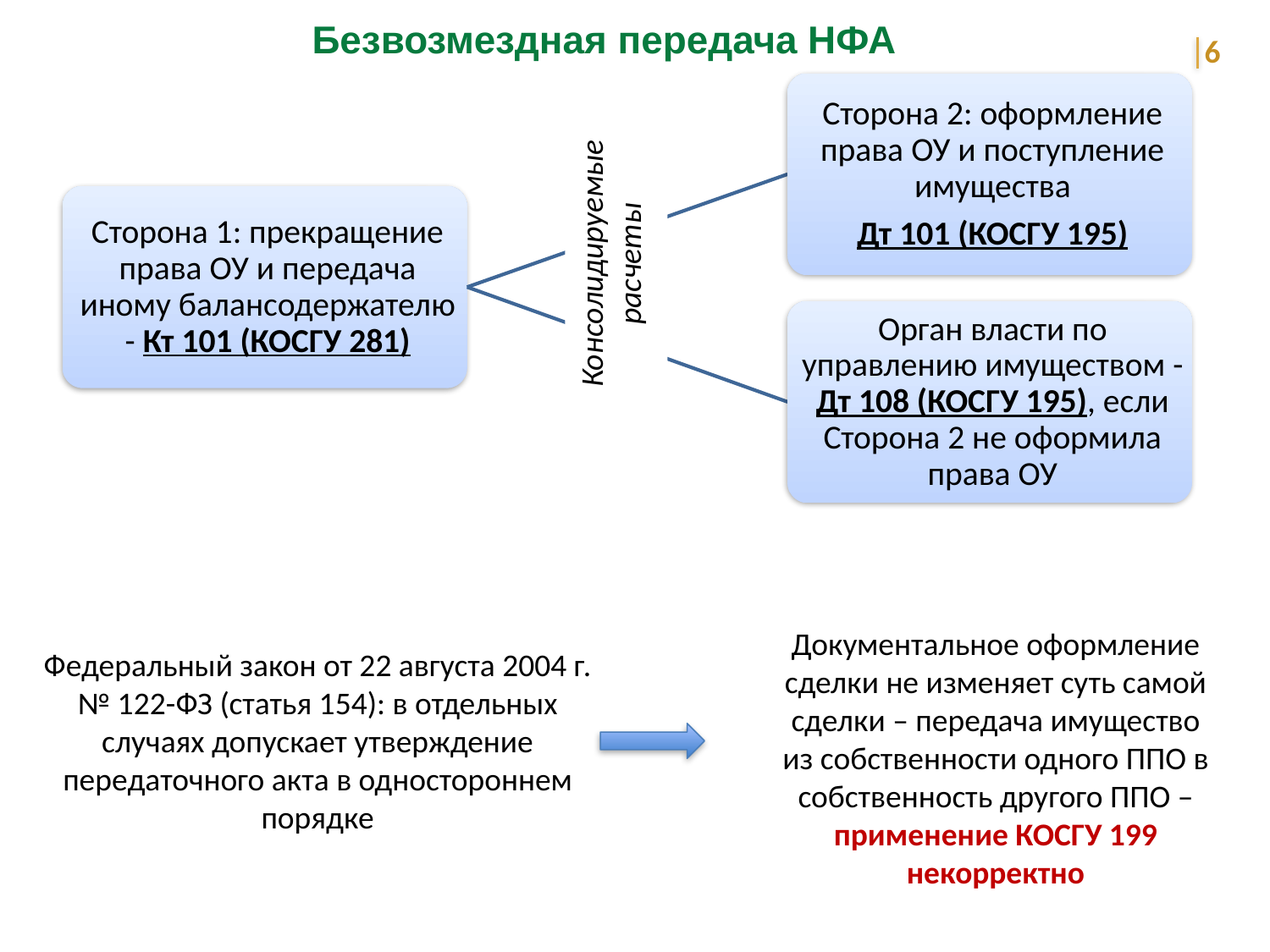

Безвозмездная передача НФА
6
Сторона 1: прекращение права ОУ и передача иному балансодержателю - Кт 101 (КОСГУ 281)

Сторона 2: оформление права ОУ и поступление имущества
Дт 101 (КОСГУ 195)

Орган власти по управлению имуществом - Дт 108 (КОСГУ 195), если Сторона 2 не оформила права ОУ
Консолидируемые расчеты
Документальное оформление сделки не изменяет суть самой сделки – передача имущество из собственности одного ППО в собственность другого ППО – применение КОСГУ 199 некорректно
Федеральный закон от 22 августа 2004 г. № 122-ФЗ (статья 154): в отдельных случаях допускает утверждение передаточного акта в одностороннем порядке